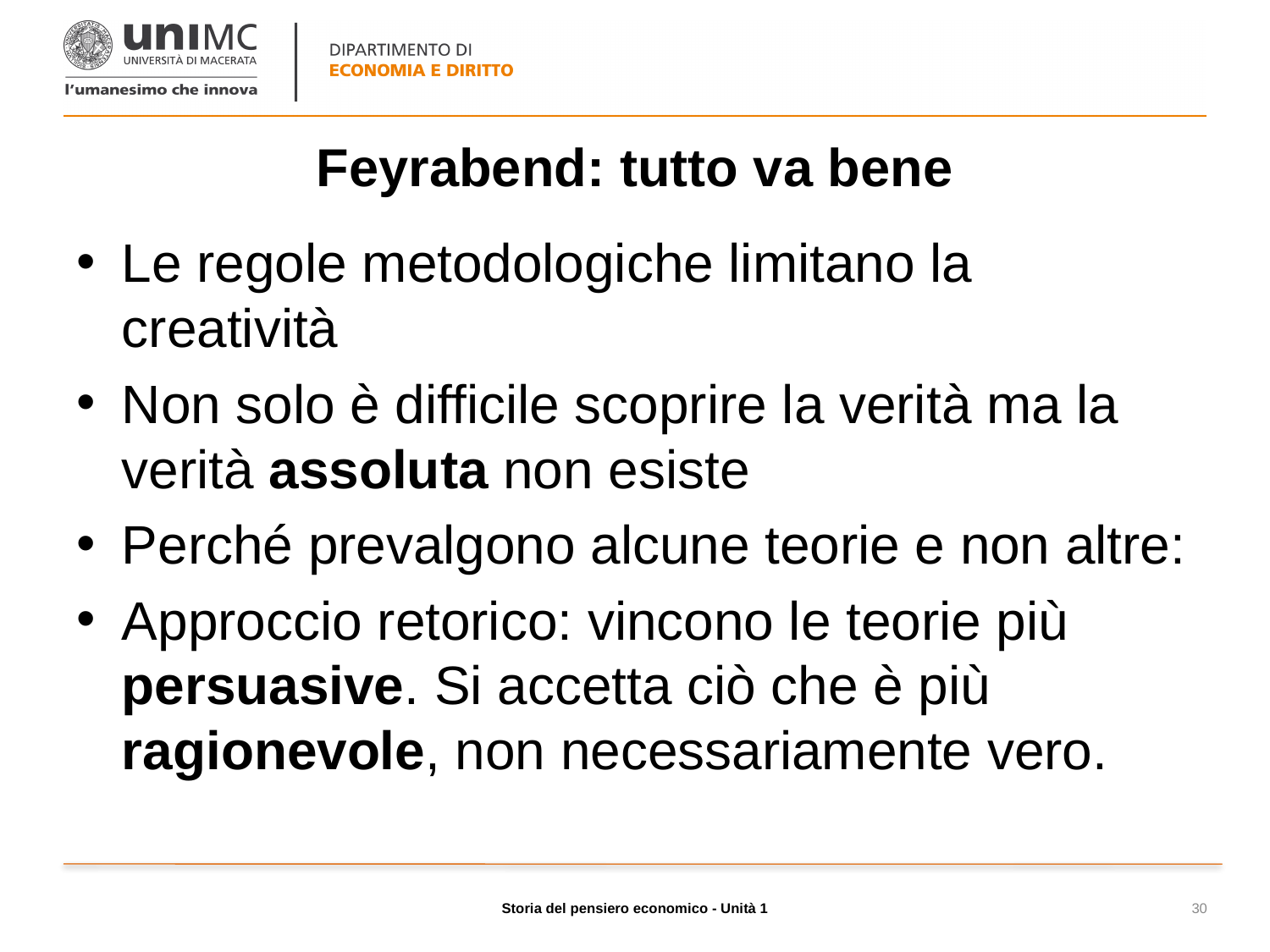

# Feyrabend: tutto va bene
Le regole metodologiche limitano la creatività
Non solo è difficile scoprire la verità ma la verità assoluta non esiste
Perché prevalgono alcune teorie e non altre:
Approccio retorico: vincono le teorie più persuasive. Si accetta ciò che è più ragionevole, non necessariamente vero.
Storia del pensiero economico - Unità 1
30